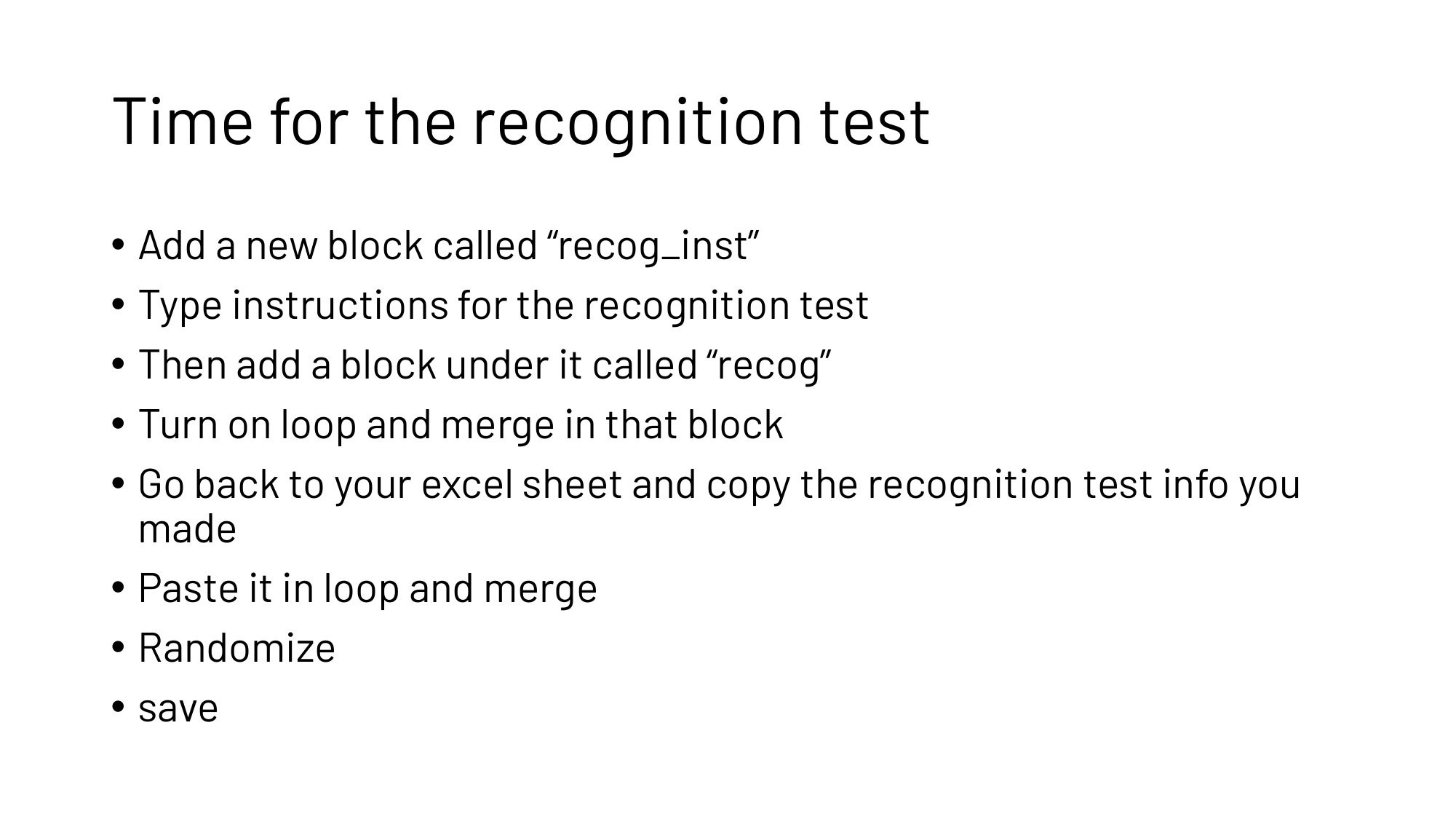

# Time for the recognition test
Add a new block called “recog_inst”
Type instructions for the recognition test
Then add a block under it called “recog”
Turn on loop and merge in that block
Go back to your excel sheet and copy the recognition test info you made
Paste it in loop and merge
Randomize
save